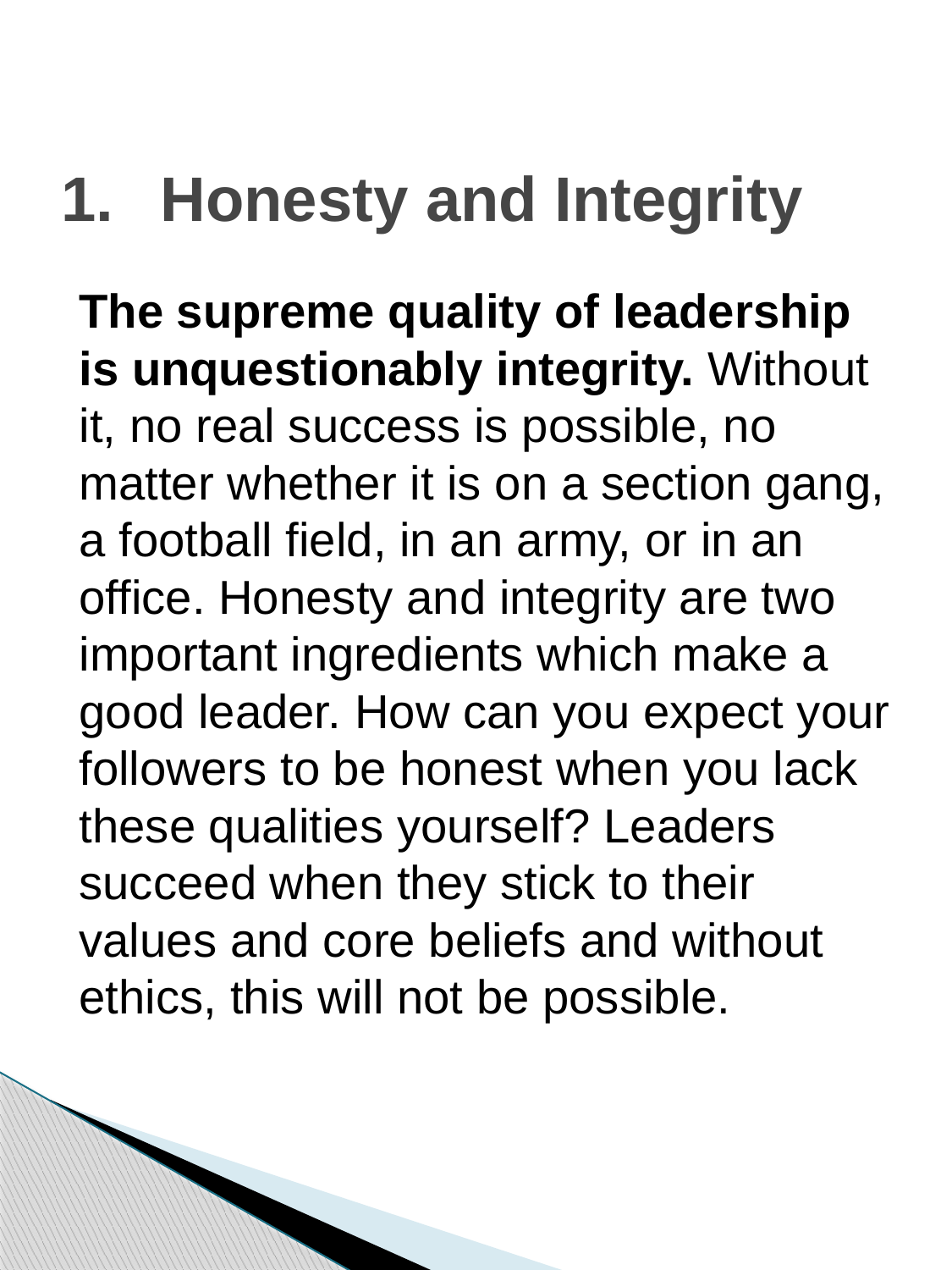

# Honesty and Integrity
The supreme quality of leadership is unquestionably integrity. Without it, no real success is possible, no matter whether it is on a section gang, a football field, in an army, or in an office. Honesty and integrity are two important ingredients which make a good leader. How can you expect your followers to be honest when you lack these qualities yourself? Leaders succeed when they stick to their values and core beliefs and without ethics, this will not be possible.